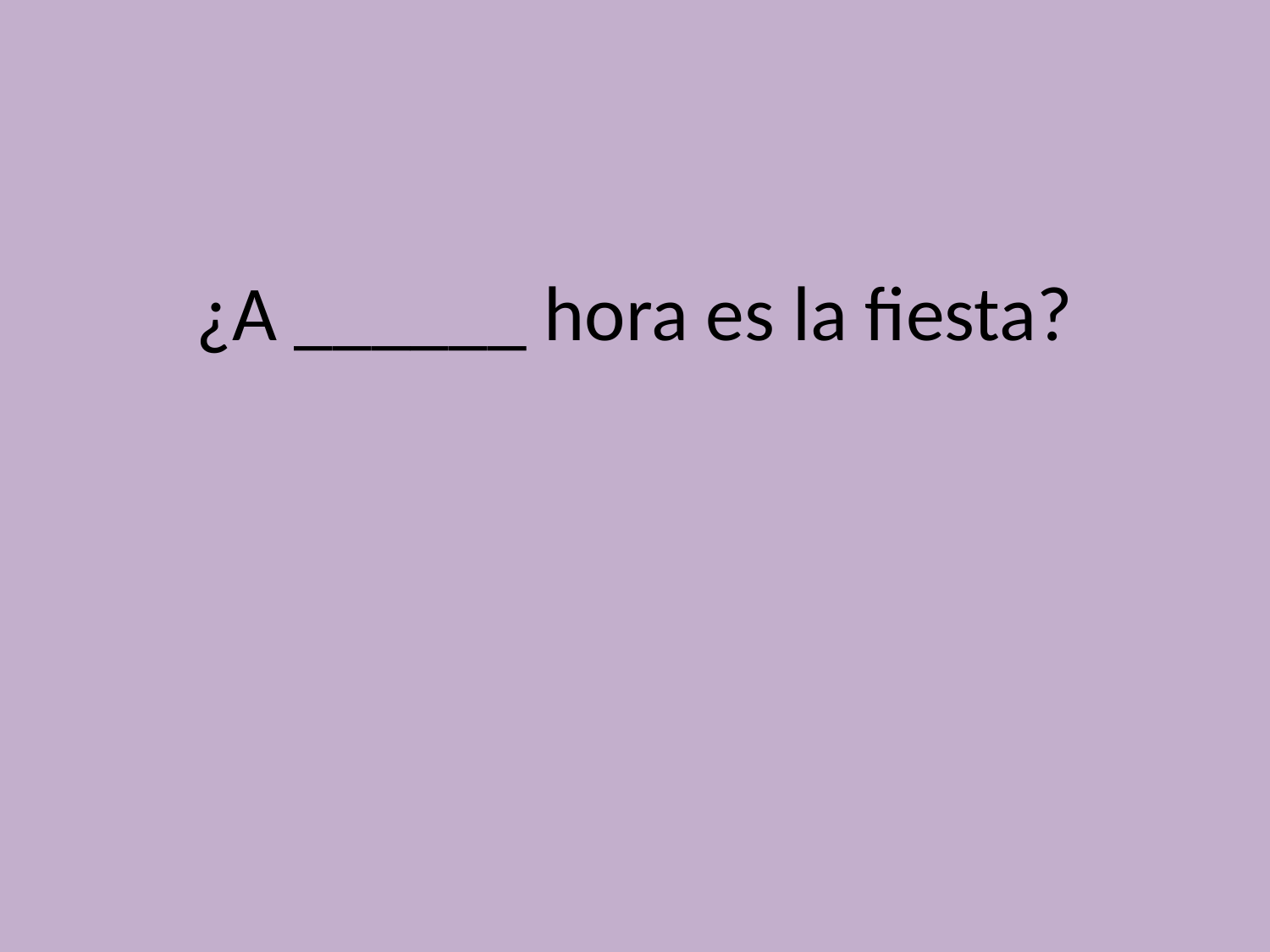

# ¿A ______ hora es la fiesta?